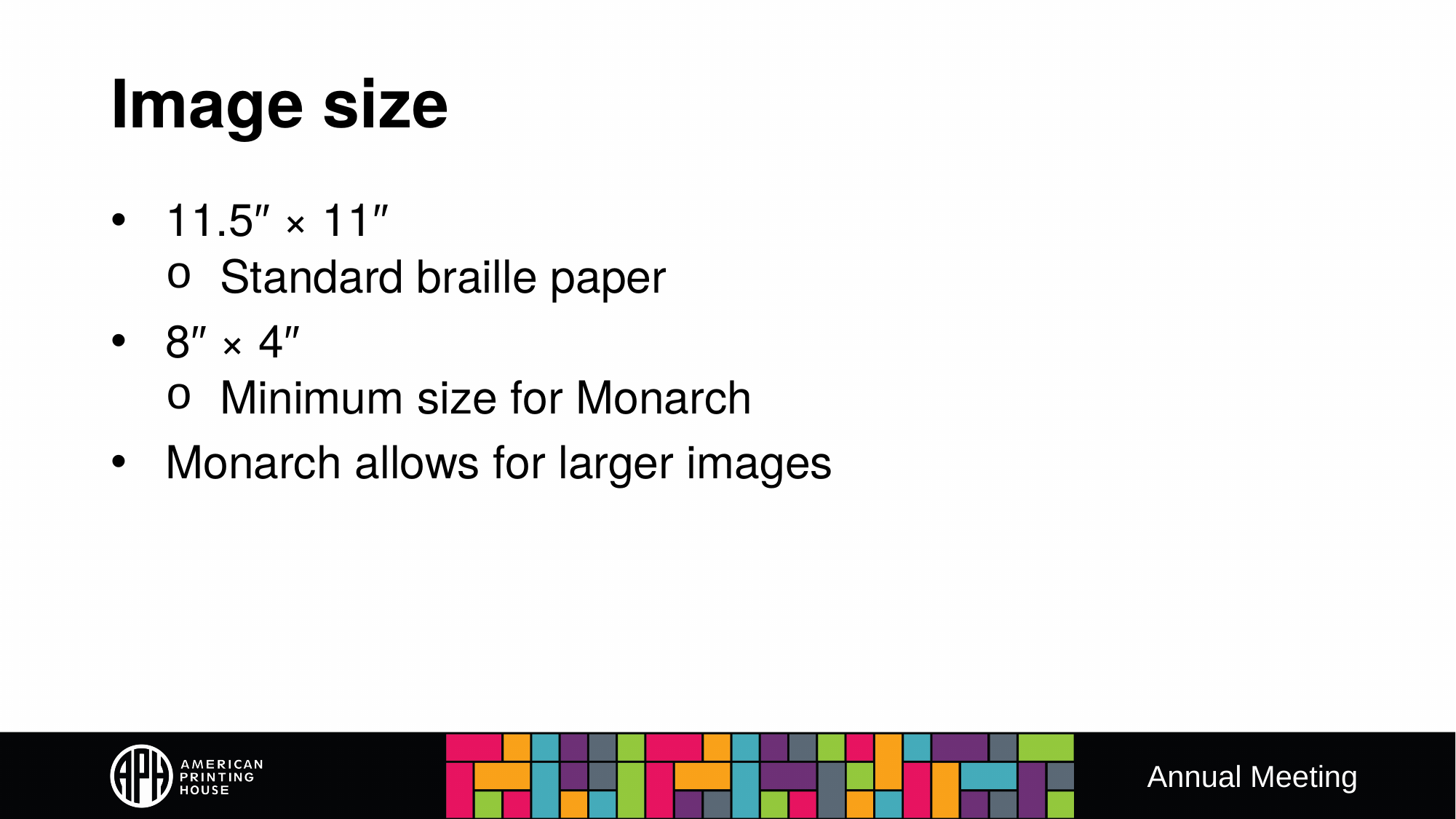

# Image size
11.5″ × 11″
Standard braille paper
8″ × 4″
Minimum size for Monarch
Monarch allows for larger images